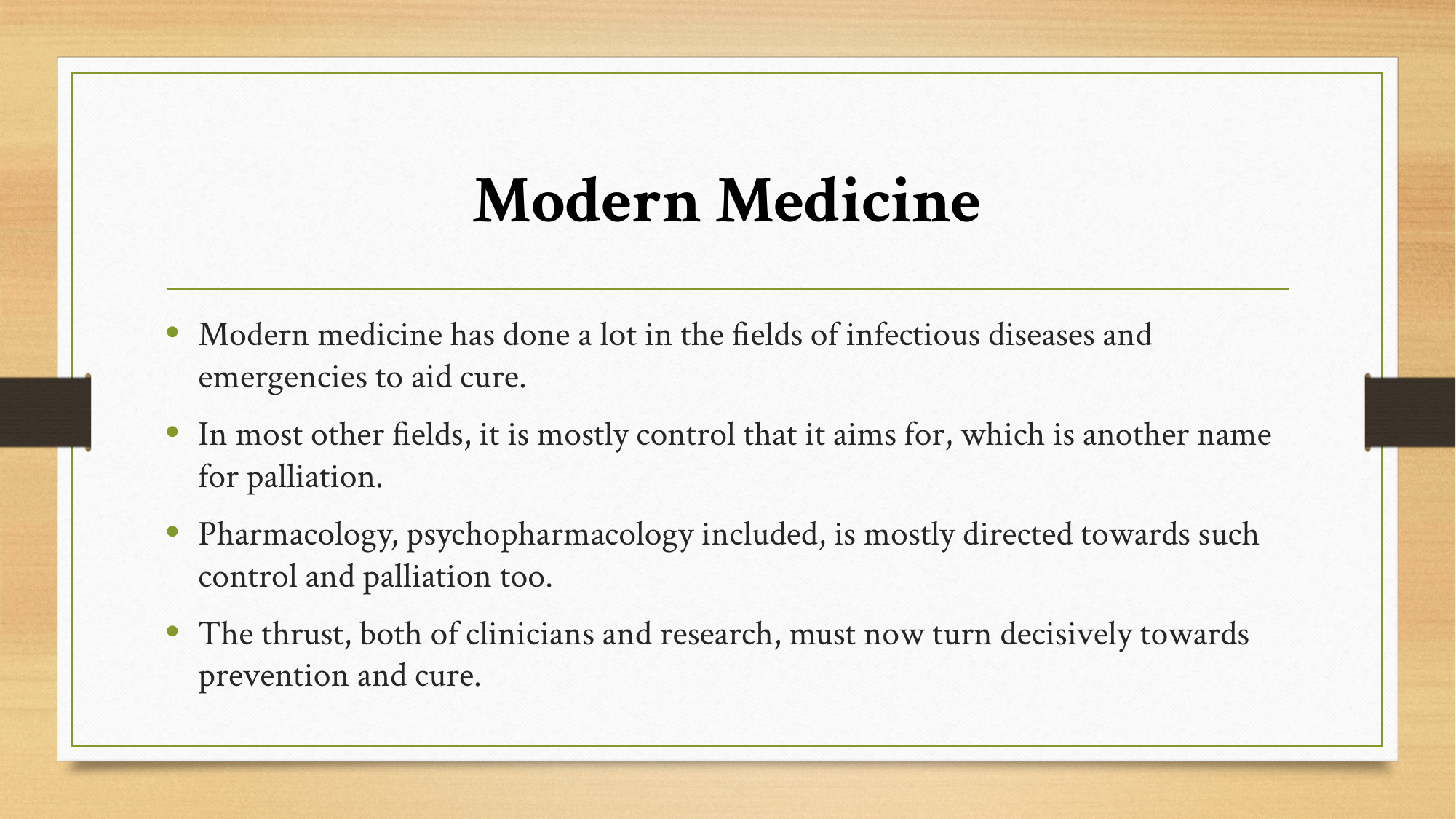

# Modern Medicine
Modern medicine has done a lot in the fields of infectious diseases and emergencies to aid cure.
In most other fields, it is mostly control that it aims for, which is another name for palliation.
Pharmacology, psychopharmacology included, is mostly directed towards such control and palliation too.
The thrust, both of clinicians and research, must now turn decisively towards prevention and cure.